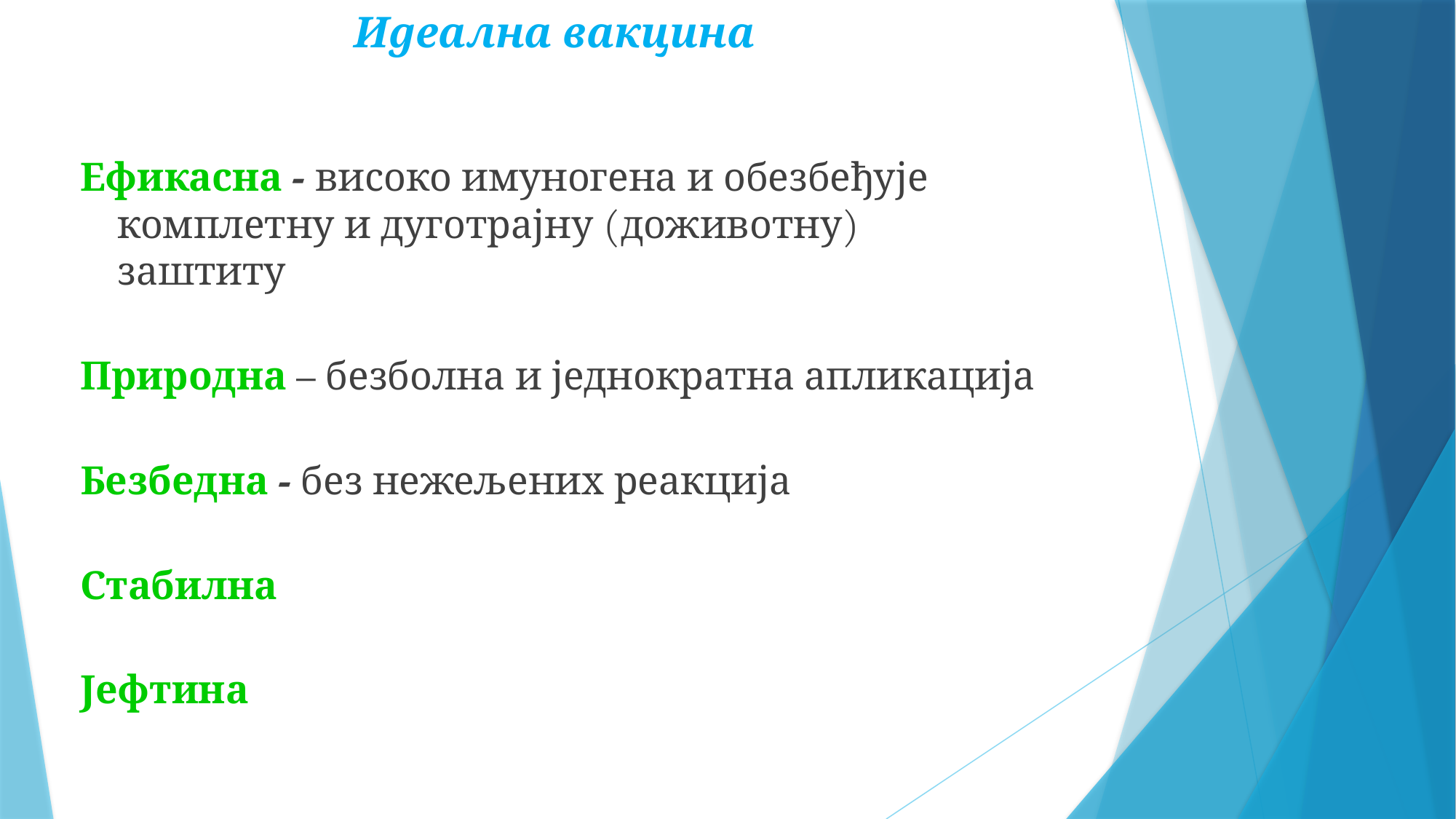

Идеална вакцина
Ефикасна - високо имуногена и обезбеђује комплетну и дуготрајну (доживотну) заштиту

Природна – безболна и једнократна апликација

Безбедна - без нежељених реакција

Стабилна

Јефтина